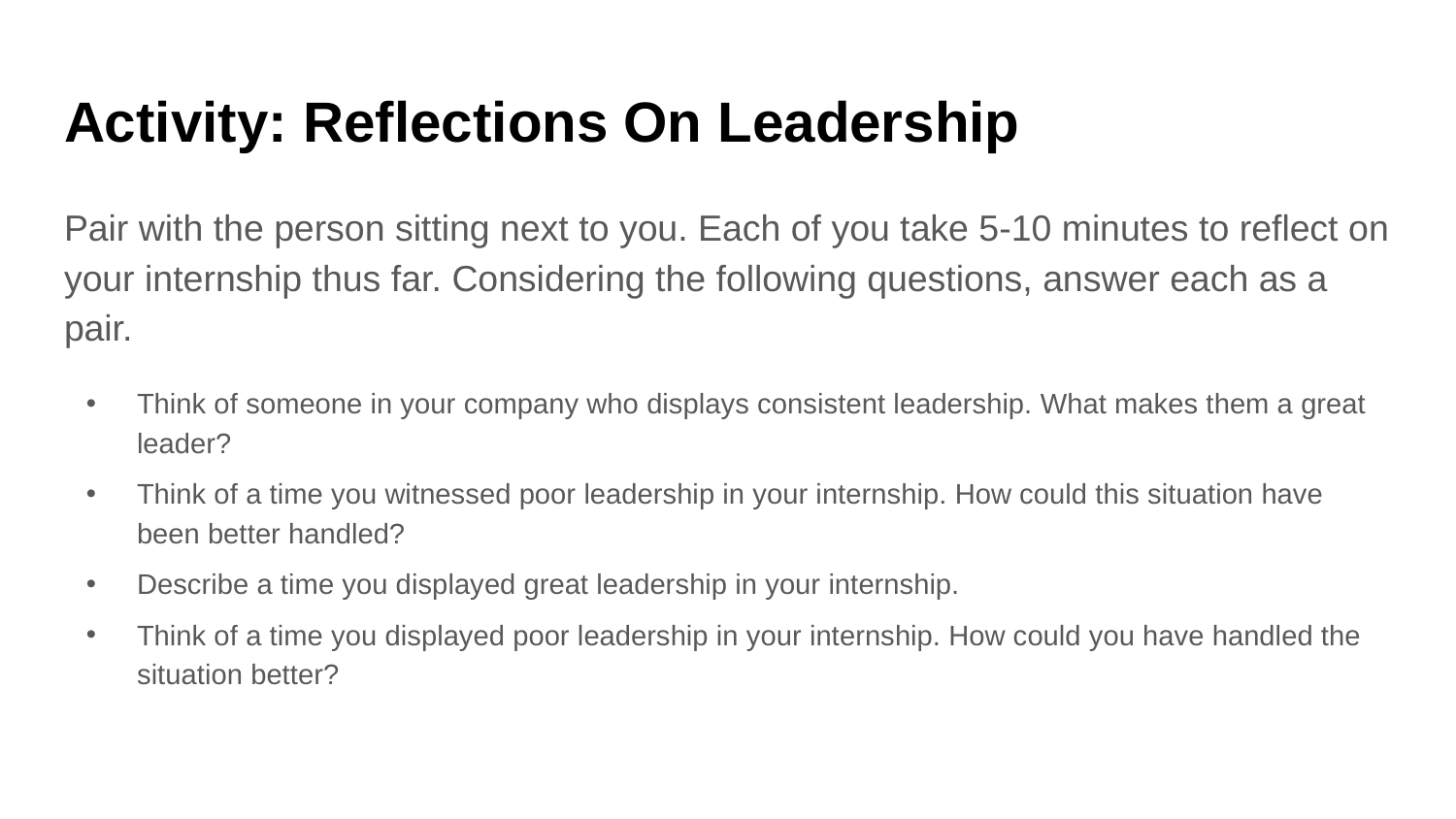

# Activity: Reflections On Leadership
Pair with the person sitting next to you. Each of you take 5-10 minutes to reflect on your internship thus far. Considering the following questions, answer each as a pair.
Think of someone in your company who displays consistent leadership. What makes them a great leader?
Think of a time you witnessed poor leadership in your internship. How could this situation have been better handled?
Describe a time you displayed great leadership in your internship.
Think of a time you displayed poor leadership in your internship. How could you have handled the situation better?